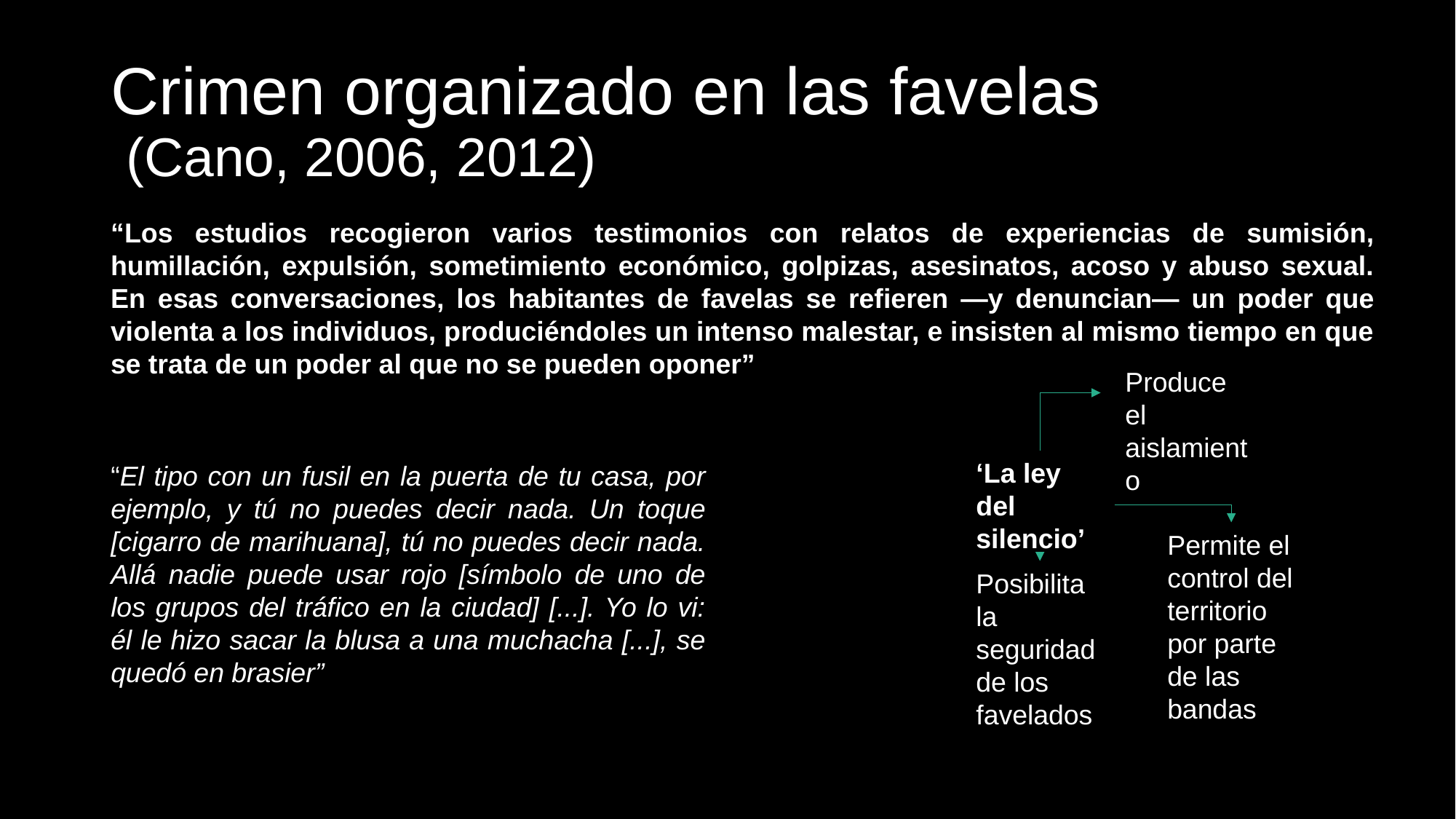

# Crimen organizado en las favelas (Cano, 2006, 2012)
“Los estudios recogieron varios testimonios con relatos de experiencias de sumisión, humillación, expulsión, sometimiento económico, golpizas, asesinatos, acoso y abuso sexual. En esas conversaciones, los habitantes de favelas se refieren —y denuncian— un poder que violenta a los individuos, produciéndoles un intenso malestar, e insisten al mismo tiempo en que se trata de un poder al que no se pueden oponer”
Produce el aislamiento
‘La ley del silencio’
“El tipo con un fusil en la puerta de tu casa, por ejemplo, y tú no puedes decir nada. Un toque [cigarro de marihuana], tú no puedes decir nada. Allá nadie puede usar rojo [símbolo de uno de los grupos del tráfico en la ciudad] [...]. Yo lo vi: él le hizo sacar la blusa a una muchacha [...], se quedó en brasier”
Permite el control del territorio por parte de las bandas
Posibilita la seguridad de los favelados